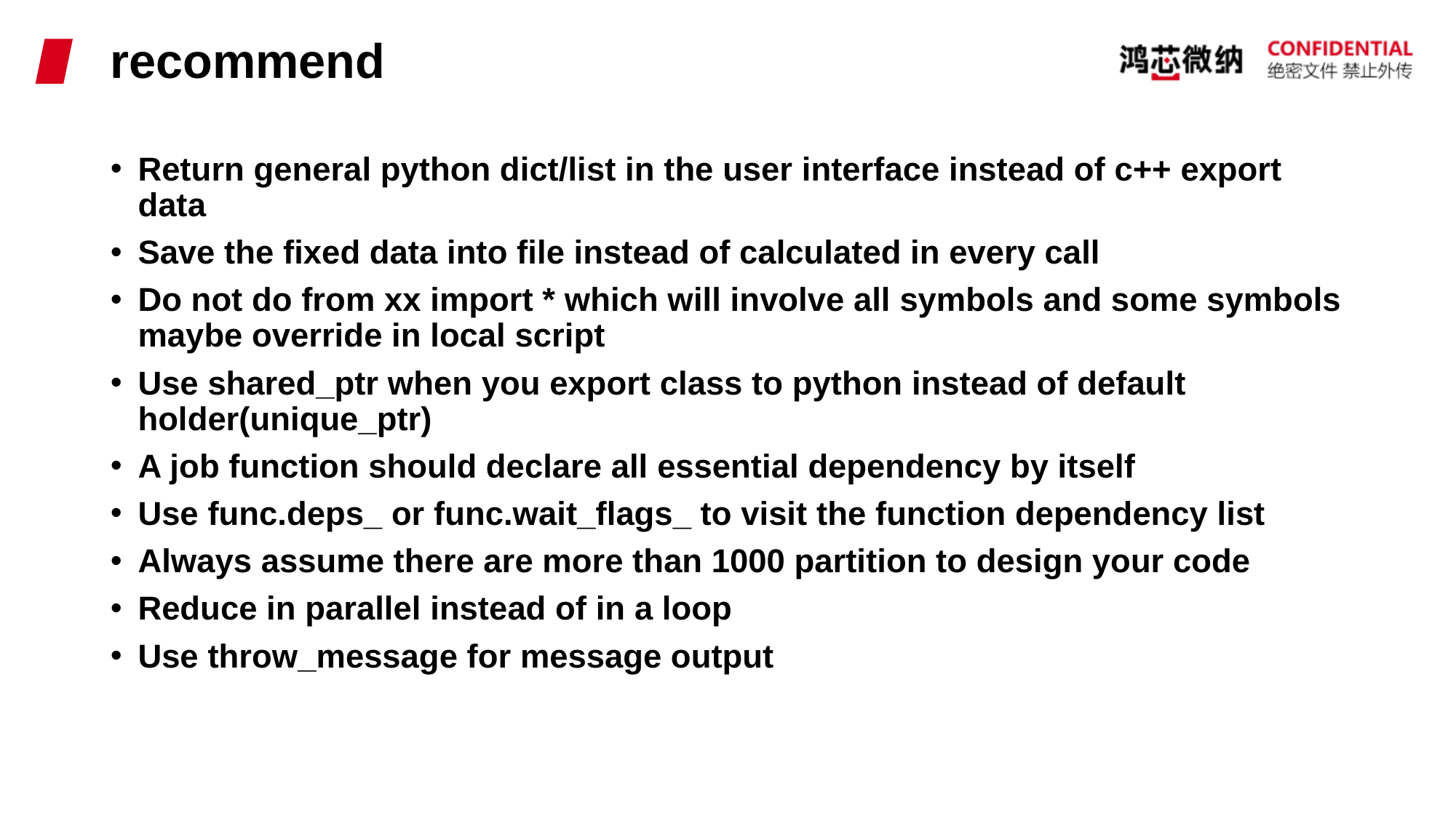

# recommend
Return general python dict/list in the user interface instead of c++ export data
Save the fixed data into file instead of calculated in every call
Do not do from xx import * which will involve all symbols and some symbols maybe override in local script
Use shared_ptr when you export class to python instead of default holder(unique_ptr)
A job function should declare all essential dependency by itself
Use func.deps_ or func.wait_flags_ to visit the function dependency list
Always assume there are more than 1000 partition to design your code
Reduce in parallel instead of in a loop
Use throw_message for message output